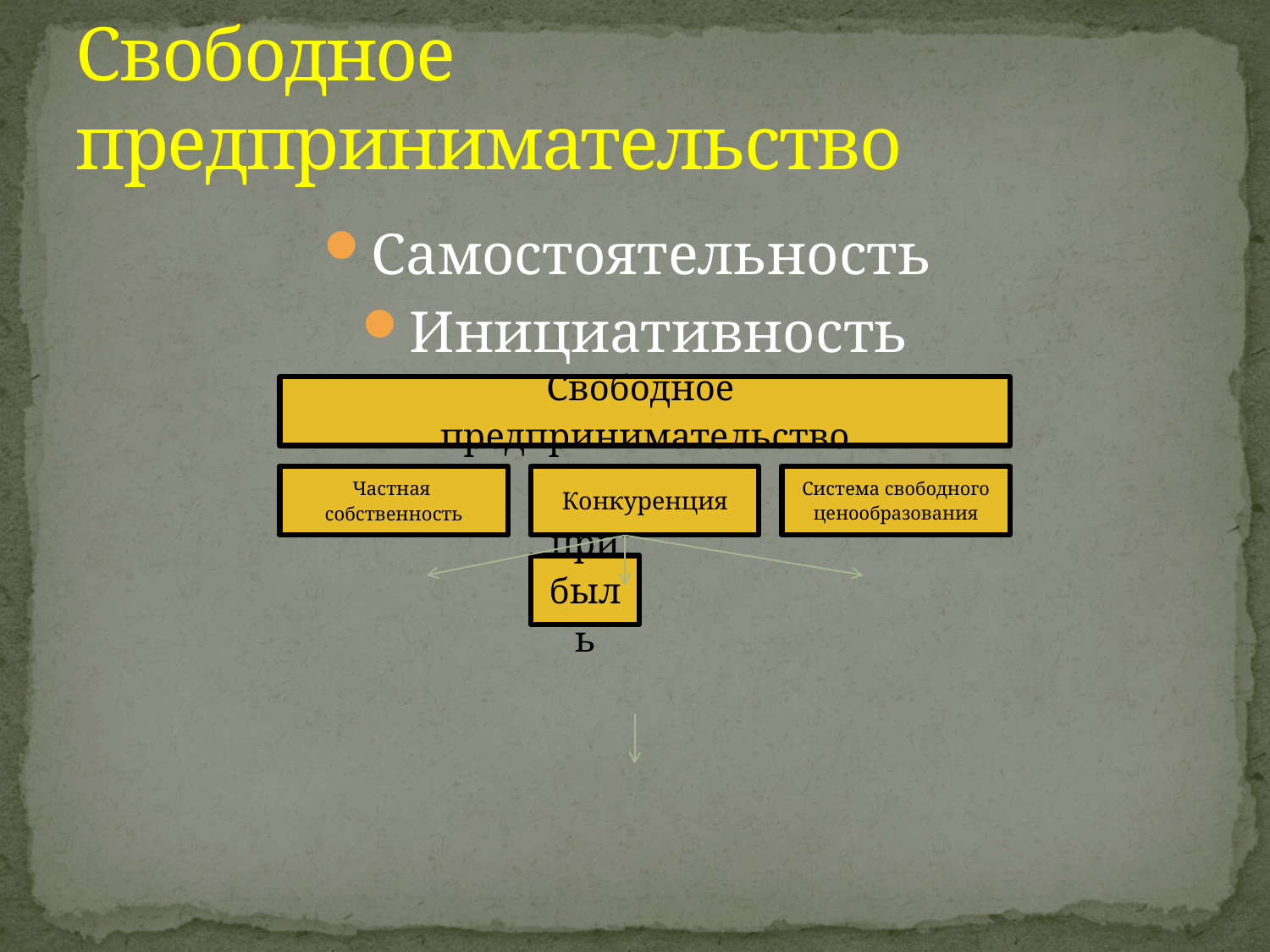

# Свободное предпринимательство
Самостоятельность
Инициативность

Свободное
предпринимательство
Частная
собственность
Конкуренция
Система свободного ценообразования
прибыль